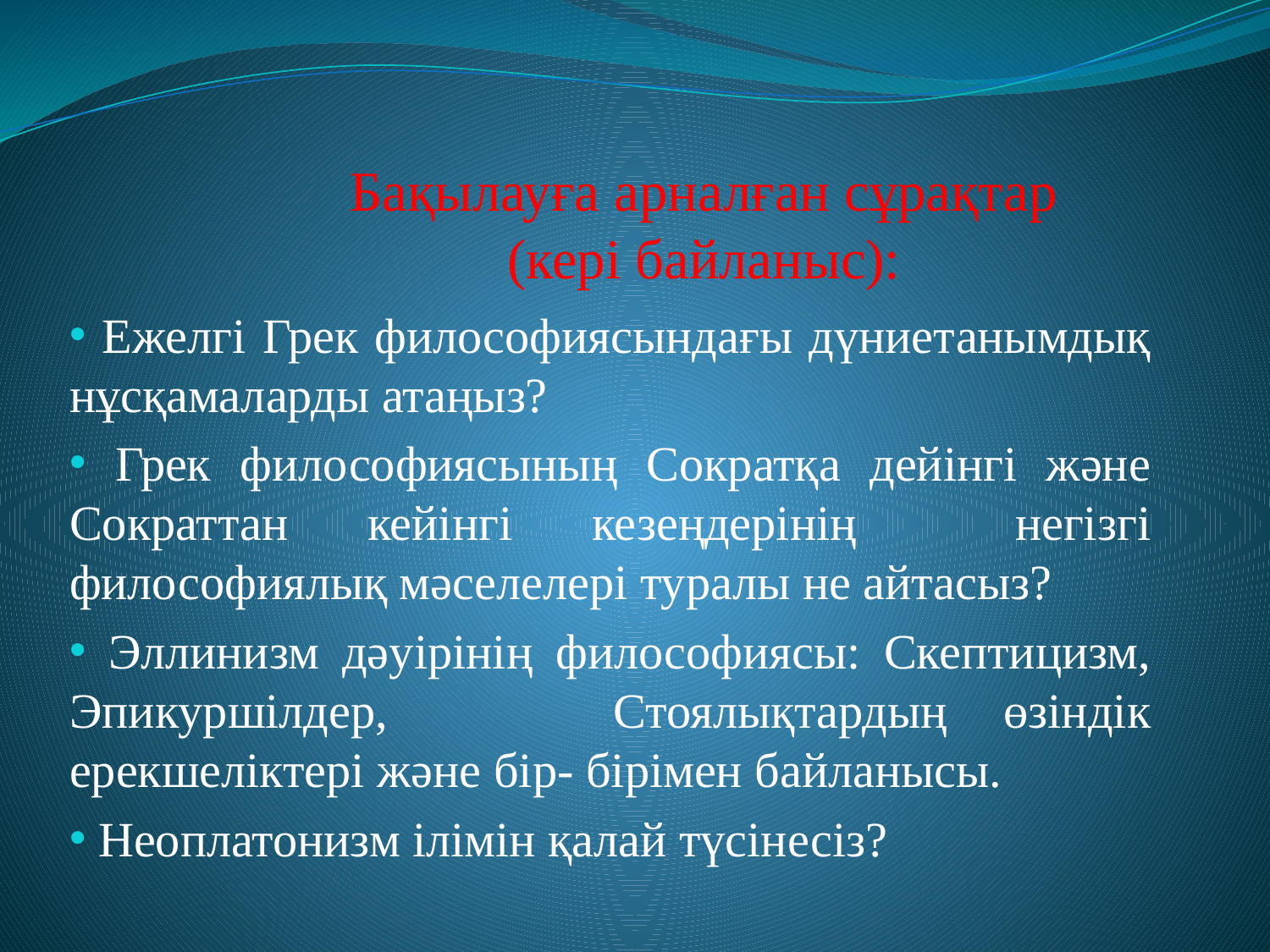

Бақылауға арналған сұрақтар (кері байланыс):
 Ежелгі Грек философиясындағы дүниетанымдық нұсқамаларды атаңыз?
 Грек философиясының Сократқа дейінгі және Сократтан кейінгі кезеңдерінің  негізгі философиялық мәселелері туралы не айтасыз?
 Эллинизм дәуірінің философиясы: Скептицизм, Эпикуршілдер,    Стоялықтардың өзіндік ерекшеліктері және бір- бірімен байланысы.
 Неоплатонизм ілімін қалай түсінесіз?